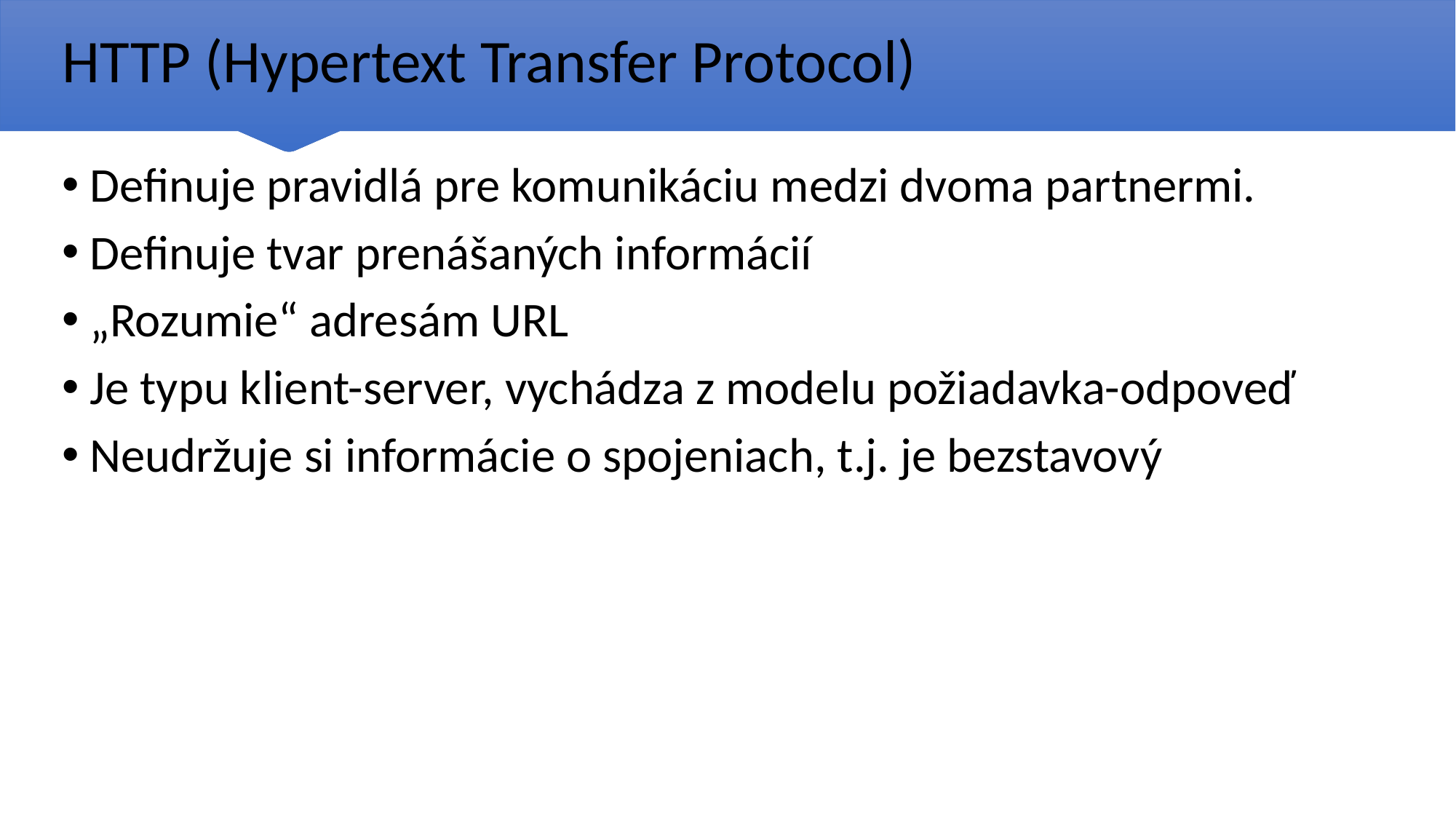

# HTTP (Hypertext Transfer Protocol)
Definuje pravidlá pre komunikáciu medzi dvoma partnermi.
Definuje tvar prenášaných informácií
„Rozumie“ adresám URL
Je typu klient-server, vychádza z modelu požiadavka-odpoveď
Neudržuje si informácie o spojeniach, t.j. je bezstavový